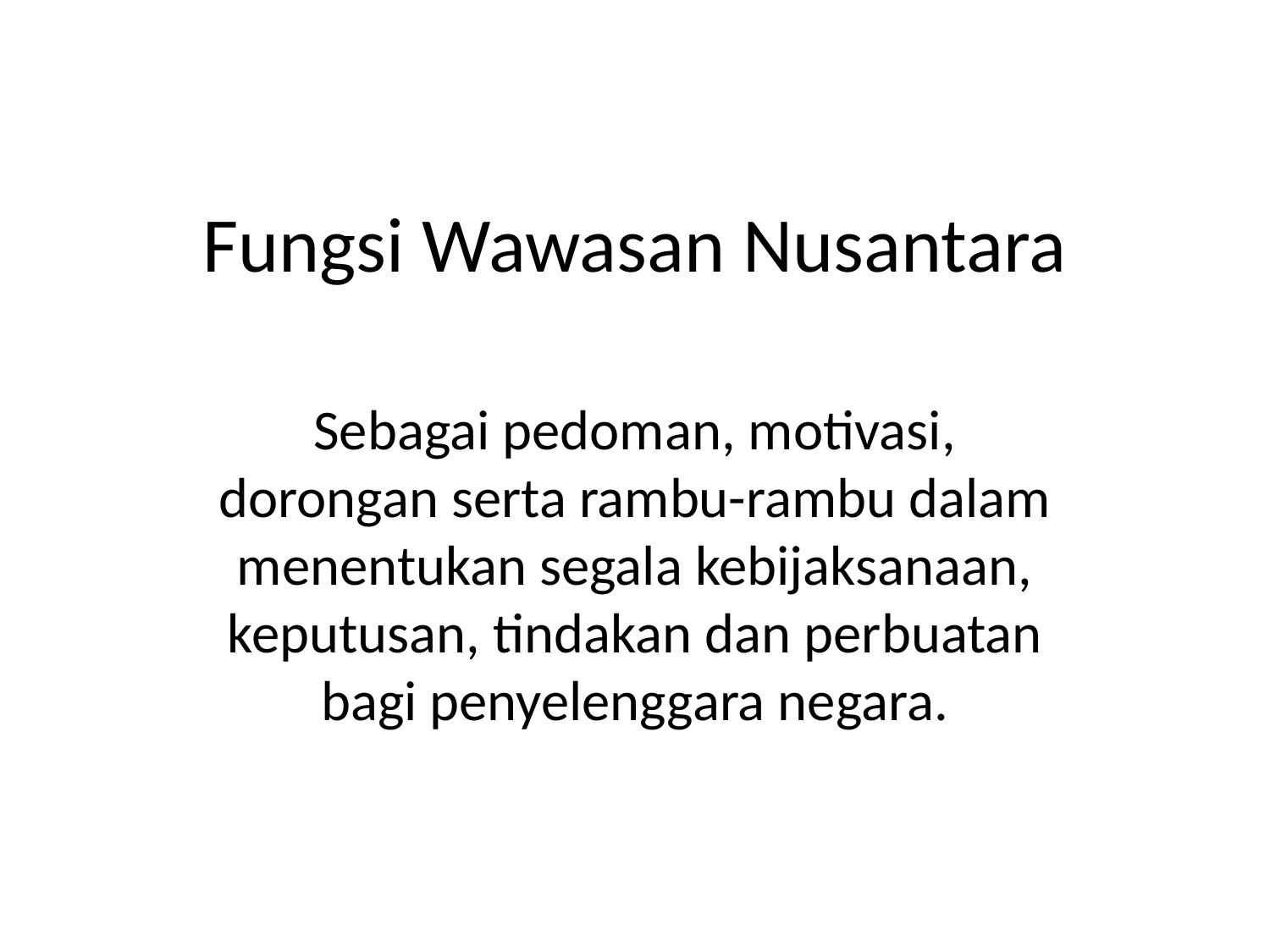

# Fungsi Wawasan Nusantara
Sebagai pedoman, motivasi, dorongan serta rambu-rambu dalam menentukan segala kebijaksanaan, keputusan, tindakan dan perbuatan bagi penyelenggara negara.